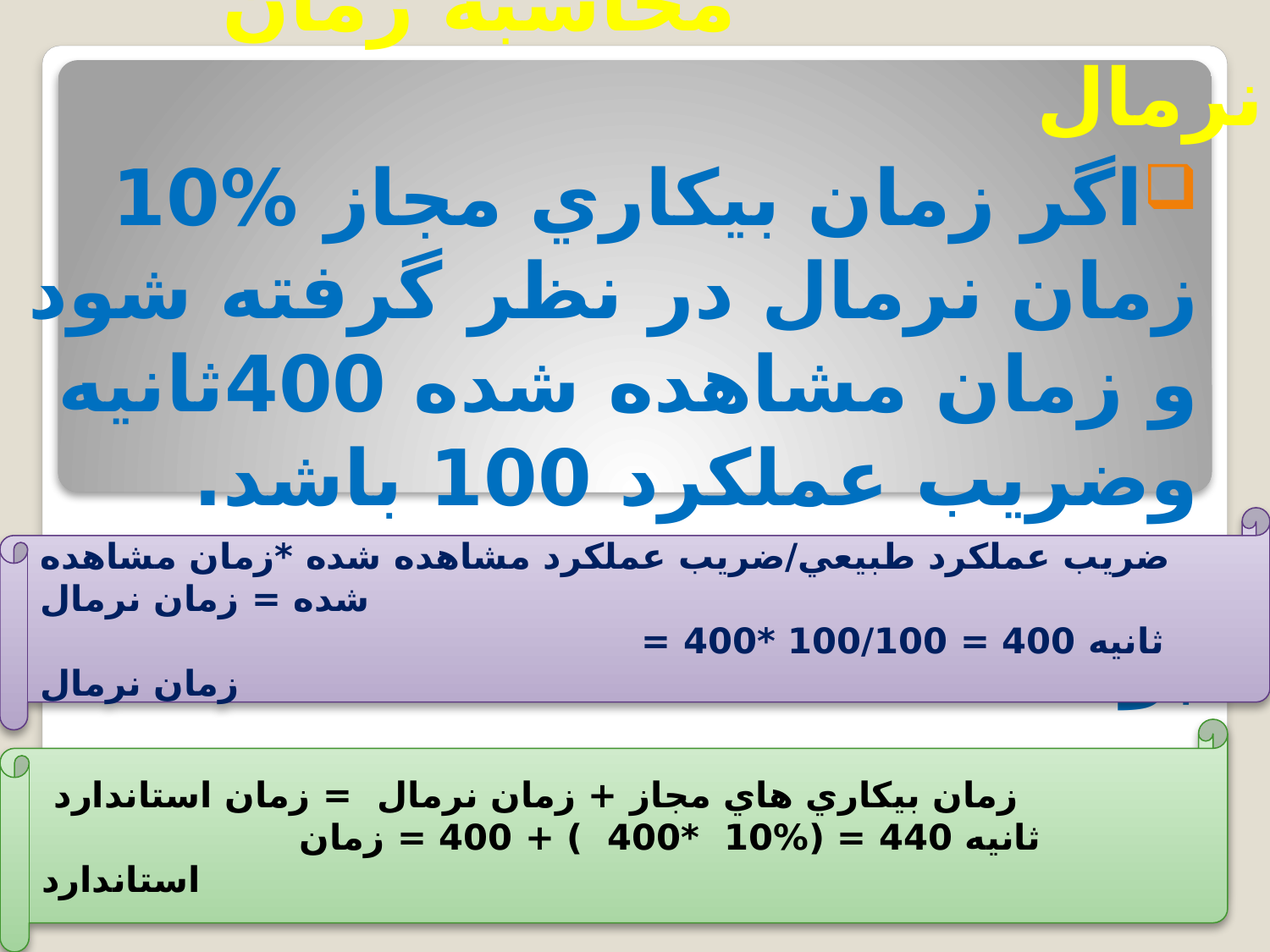

# محاسبه زمان نرمال
اگر زمان بيكاري مجاز %10 زمان نرمال در نظر گرفته شود و زمان مشاهده شده 400ثانيه وضريب عملكرد 100 باشد. زمان استاندارد چقدر خواهد بود؟

ضريب عملكرد طبيعي/ضريب عملكرد مشاهده شده *زمان مشاهده شده = زمان نرمال
                                                 ثانيه 400 = 100/100 *400 = زمان نرمال
 زمان بيكاري هاي مجاز + زمان نرمال  = زمان استاندارد
                     ثانيه 440 = (%10  *400  ) + 400 = زمان استاندارد